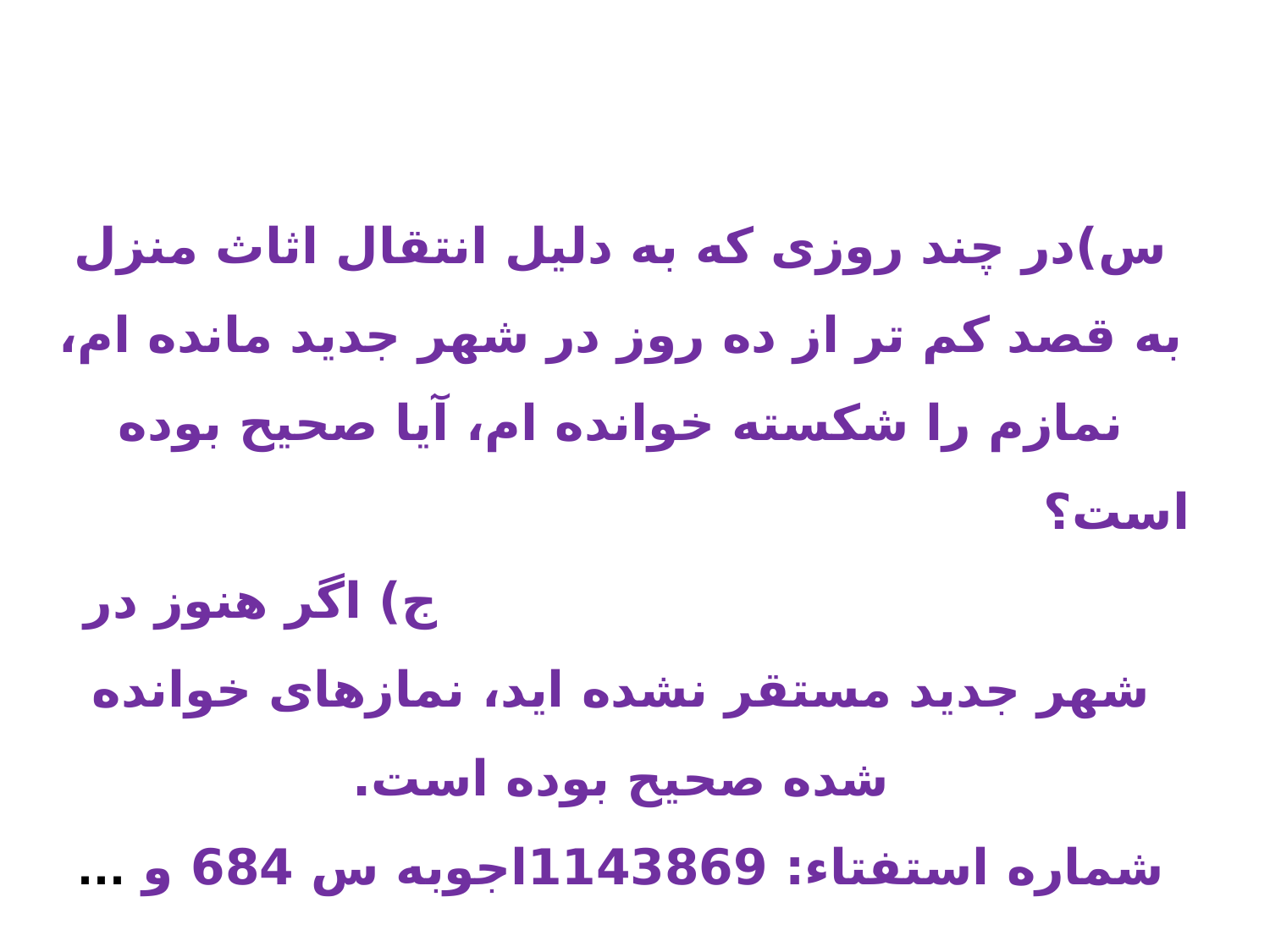

س)در چند روزی که به دلیل انتقال اثاث منزل به قصد کم تر از ده روز در شهر جدید مانده ام، نمازم را شکسته خوانده ام، آیا صحیح بوده است؟                                                                                                     ج) اگر هنوز در شهر جدید مستقر نشده اید، نمازهای خوانده شده صحیح بوده است.
شماره استفتاء: 1143869اجوبه س 684 و ...